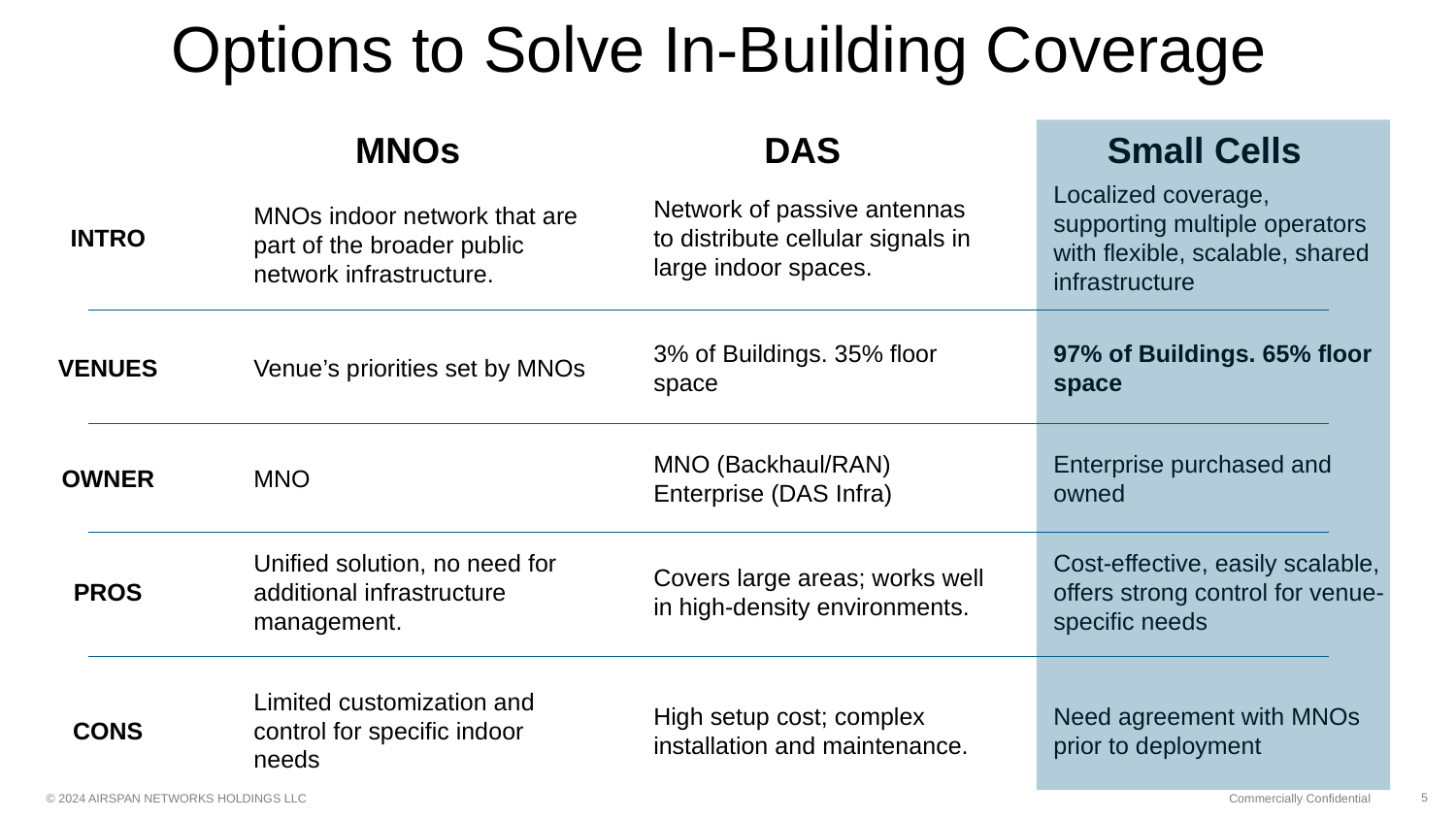

Options to Solve In-Building Coverage
MNOs
DAS

Small Cells
INTRO
Network of passive antennas to distribute cellular signals in  large indoor spaces.
Localized coverage, supporting multiple operators with flexible, scalable, shared infrastructure
MNOs indoor network that are part of the broader public network infrastructure.
VENUES
Venue’s priorities set by MNOs
3% of Buildings. 35% floor space
97% of Buildings. 65% floor space
OWNER
MNO
MNO (Backhaul/RAN)
Enterprise (DAS Infra)
Enterprise purchased and owned

PROS
Unified solution, no need for additional infrastructure management.
Covers large areas; works well in high-density environments.
Cost-effective, easily scalable, offers strong control for venue-specific needs

CONS
Limited customization and control for specific indoor needs
High setup cost; complex installation and maintenance.
Need agreement with MNOs prior to deployment